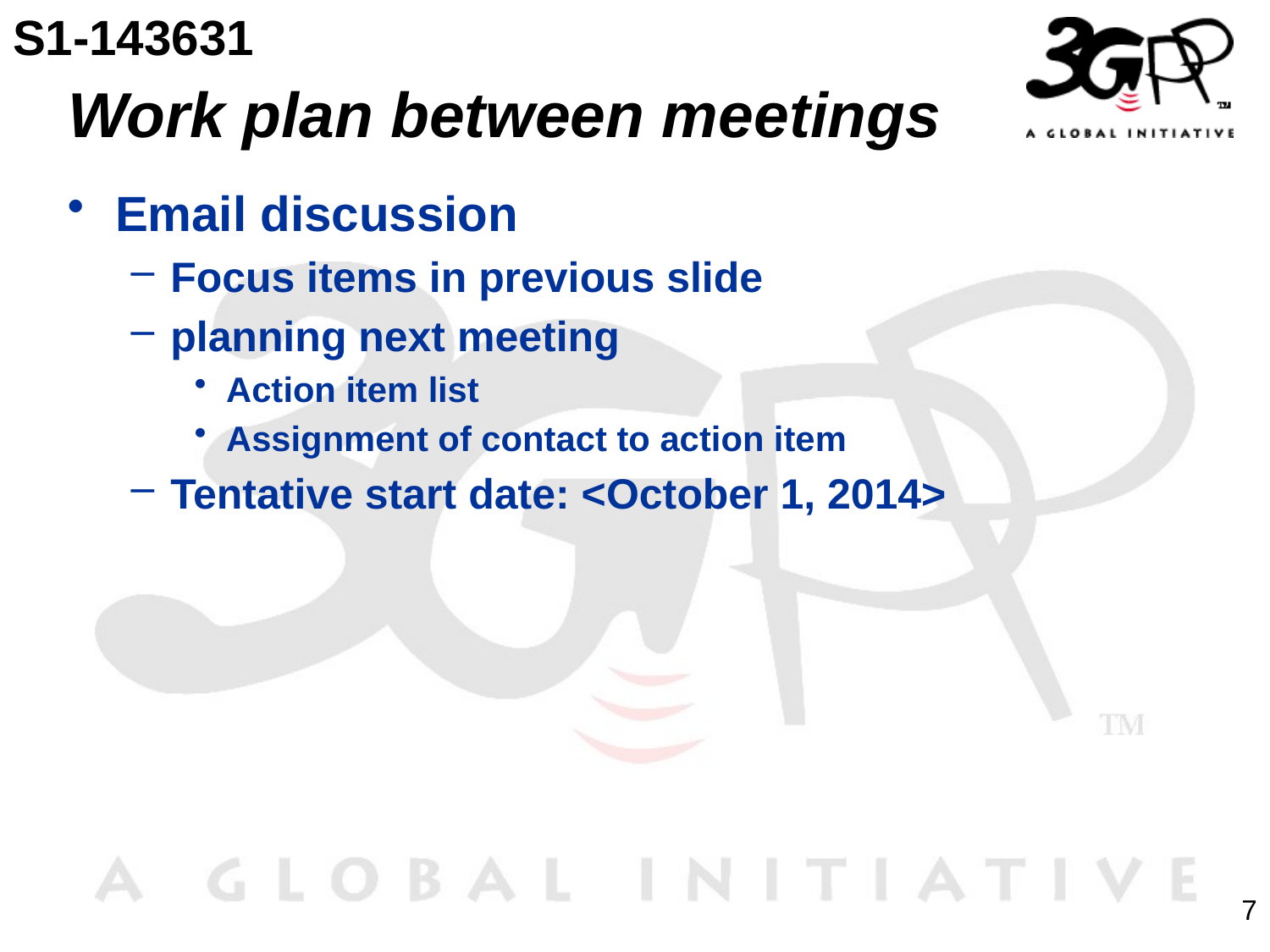

S1-143631
# Work plan between meetings
Email discussion
Focus items in previous slide
planning next meeting
Action item list
Assignment of contact to action item
Tentative start date: <October 1, 2014>
7